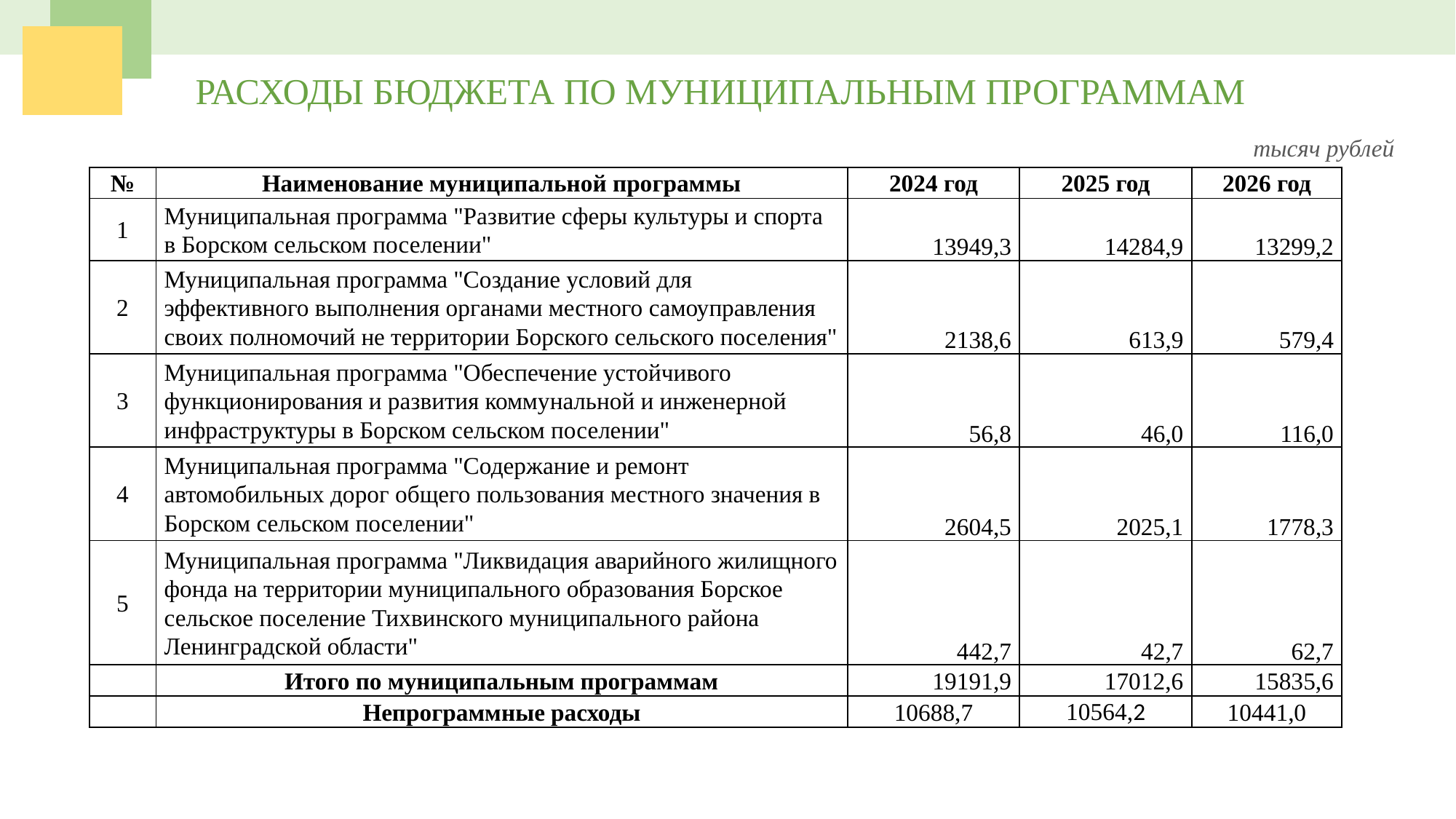

РАСХОДЫ БЮДЖЕТА ПО МУНИЦИПАЛЬНЫМ ПРОГРАММАМ
тысяч рублей
| № | Наименование муниципальной программы | 2024 год | 2025 год | 2026 год |
| --- | --- | --- | --- | --- |
| 1 | Муниципальная программа "Развитие сферы культуры и спорта в Борском сельском поселении" | 13949,3 | 14284,9 | 13299,2 |
| 2 | Муниципальная программа "Создание условий для эффективного выполнения органами местного самоуправления своих полномочий не территории Борского сельского поселения" | 2138,6 | 613,9 | 579,4 |
| 3 | Муниципальная программа "Обеспечение устойчивого функционирования и развития коммунальной и инженерной инфраструктуры в Борском сельском поселении" | 56,8 | 46,0 | 116,0 |
| 4 | Муниципальная программа "Содержание и ремонт автомобильных дорог общего пользования местного значения в Борском сельском поселении" | 2604,5 | 2025,1 | 1778,3 |
| 5 | Муниципальная программа "Ликвидация аварийного жилищного фонда на территории муниципального образования Борское сельское поселение Тихвинского муниципального района Ленинградской области" | 442,7 | 42,7 | 62,7 |
|  | Итого по муниципальным программам | 19191,9 | 17012,6 | 15835,6 |
|  | Непрограммные расходы | 10688,7 | 10564,2 | 10441,0 |